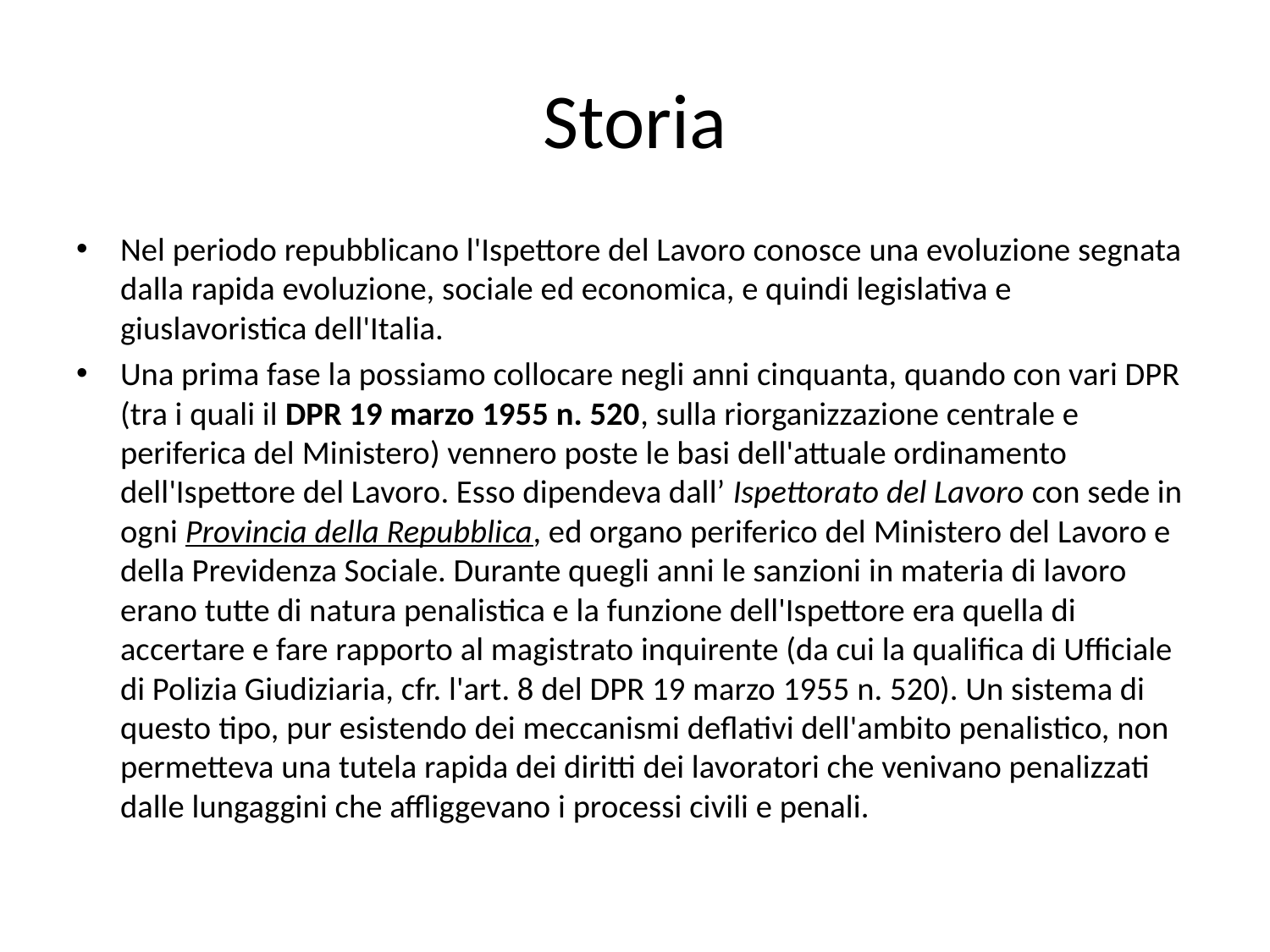

# Storia
Nel periodo repubblicano l'Ispettore del Lavoro conosce una evoluzione segnata dalla rapida evoluzione, sociale ed economica, e quindi legislativa e giuslavoristica dell'Italia.
Una prima fase la possiamo collocare negli anni cinquanta, quando con vari DPR (tra i quali il DPR 19 marzo 1955 n. 520, sulla riorganizzazione centrale e periferica del Ministero) vennero poste le basi dell'attuale ordinamento dell'Ispettore del Lavoro. Esso dipendeva dall’ Ispettorato del Lavoro con sede in ogni Provincia della Repubblica, ed organo periferico del Ministero del Lavoro e della Previdenza Sociale. Durante quegli anni le sanzioni in materia di lavoro erano tutte di natura penalistica e la funzione dell'Ispettore era quella di accertare e fare rapporto al magistrato inquirente (da cui la qualifica di Ufficiale di Polizia Giudiziaria, cfr. l'art. 8 del DPR 19 marzo 1955 n. 520). Un sistema di questo tipo, pur esistendo dei meccanismi deflativi dell'ambito penalistico, non permetteva una tutela rapida dei diritti dei lavoratori che venivano penalizzati dalle lungaggini che affliggevano i processi civili e penali.